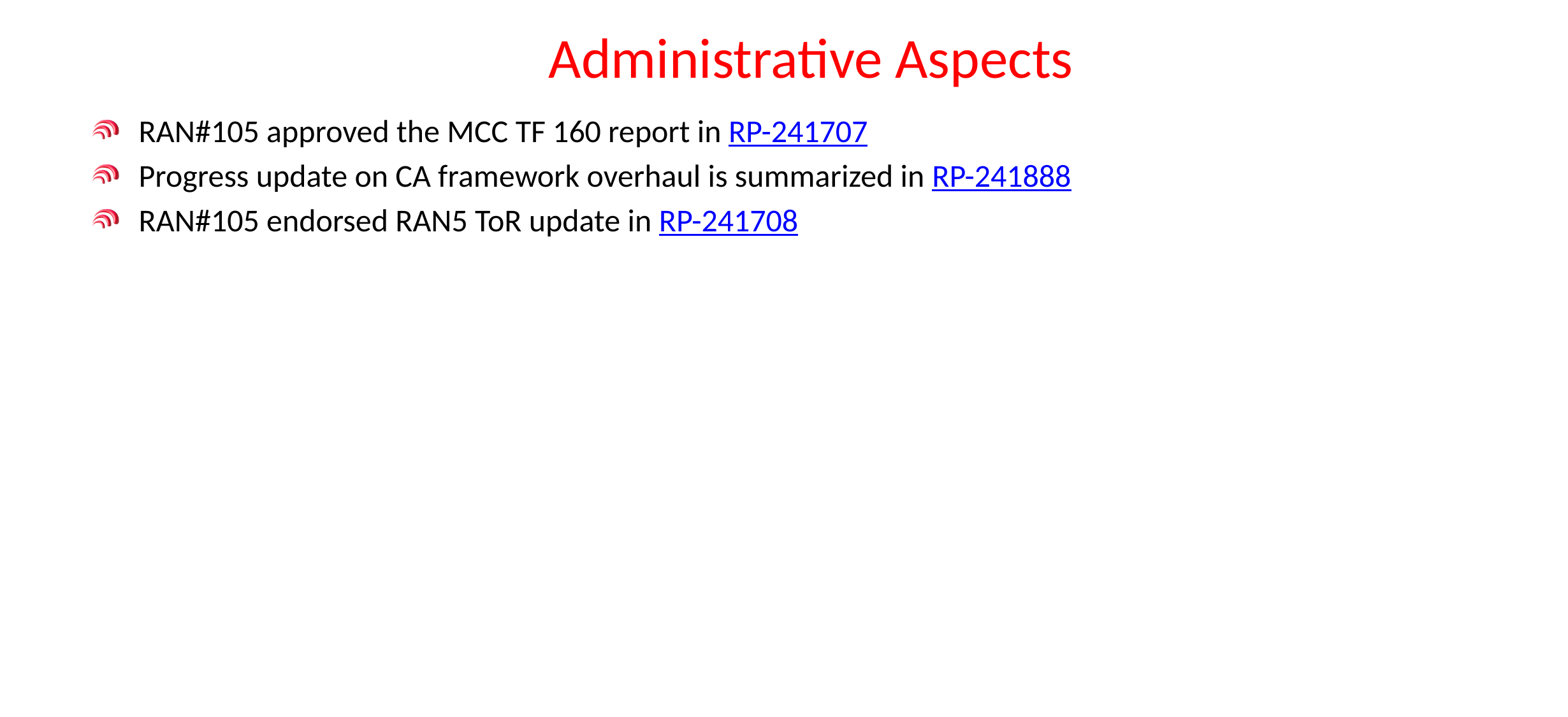

# Administrative Aspects
RAN#105 approved the MCC TF 160 report in RP-241707
Progress update on CA framework overhaul is summarized in RP-241888
RAN#105 endorsed RAN5 ToR update in RP-241708